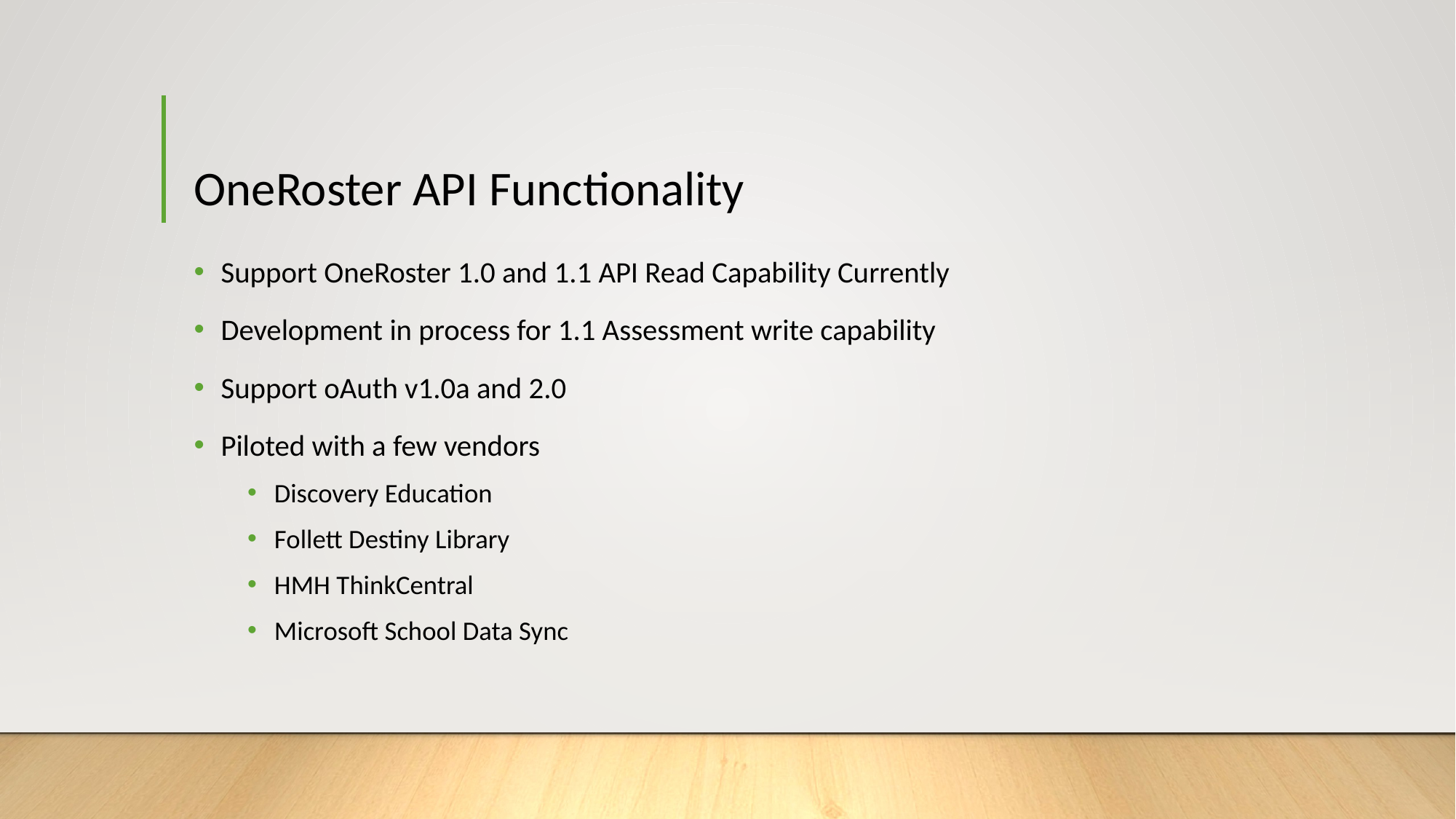

# OneRoster API Functionality
Support OneRoster 1.0 and 1.1 API Read Capability Currently
Development in process for 1.1 Assessment write capability
Support oAuth v1.0a and 2.0
Piloted with a few vendors
Discovery Education
Follett Destiny Library
HMH ThinkCentral
Microsoft School Data Sync